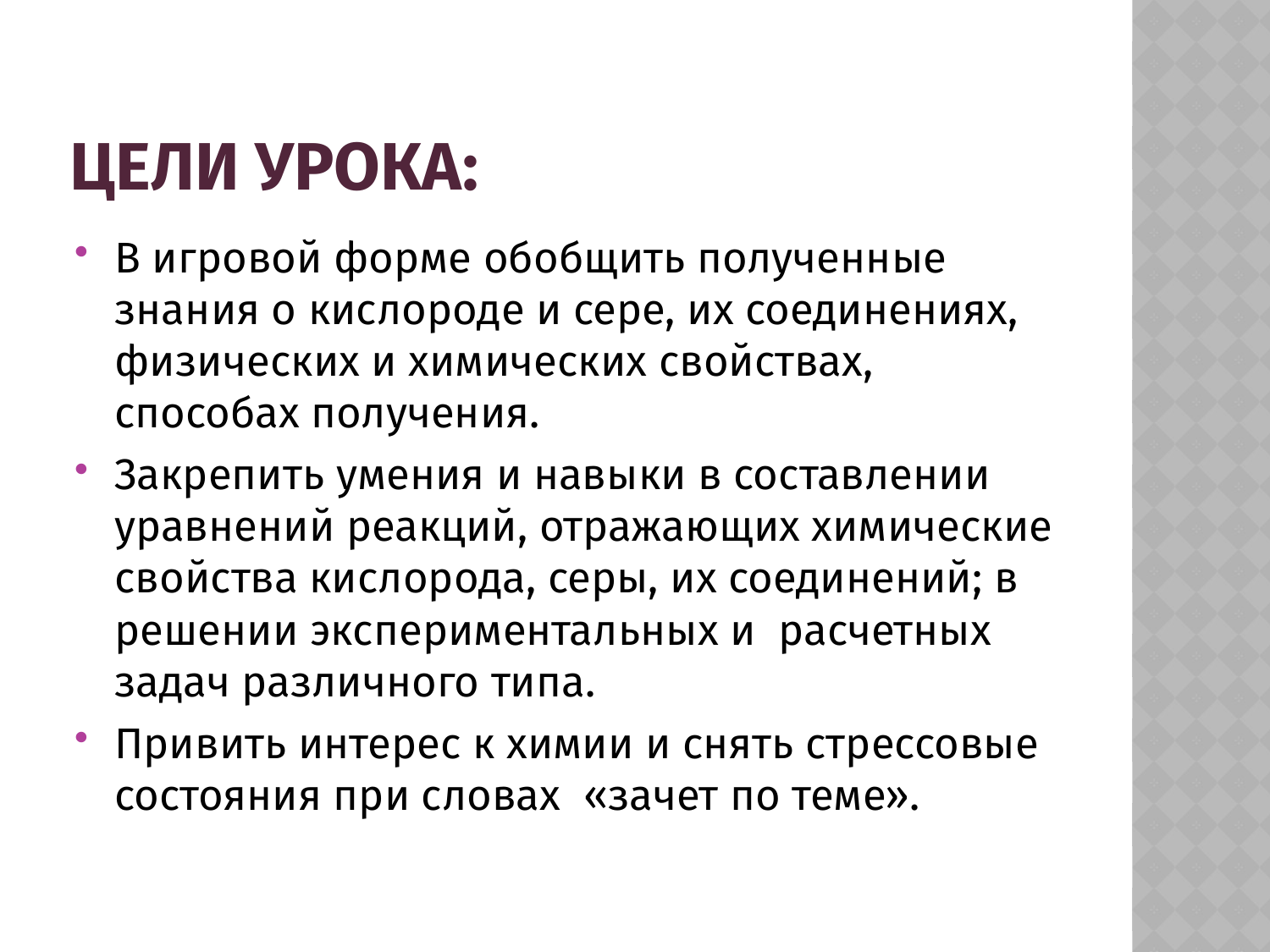

# Цели урока:
В игровой форме обобщить полученные знания о кислороде и сере, их соединениях, физических и химических свойствах,  способах получения.
Закрепить умения и навыки в составлении уравнений реакций, отражающих химические свойства кислорода, серы, их соединений; в решении экспериментальных и  расчетных задач различного типа.
Привить интерес к химии и снять стрессовые состояния при словах  «зачет по теме».